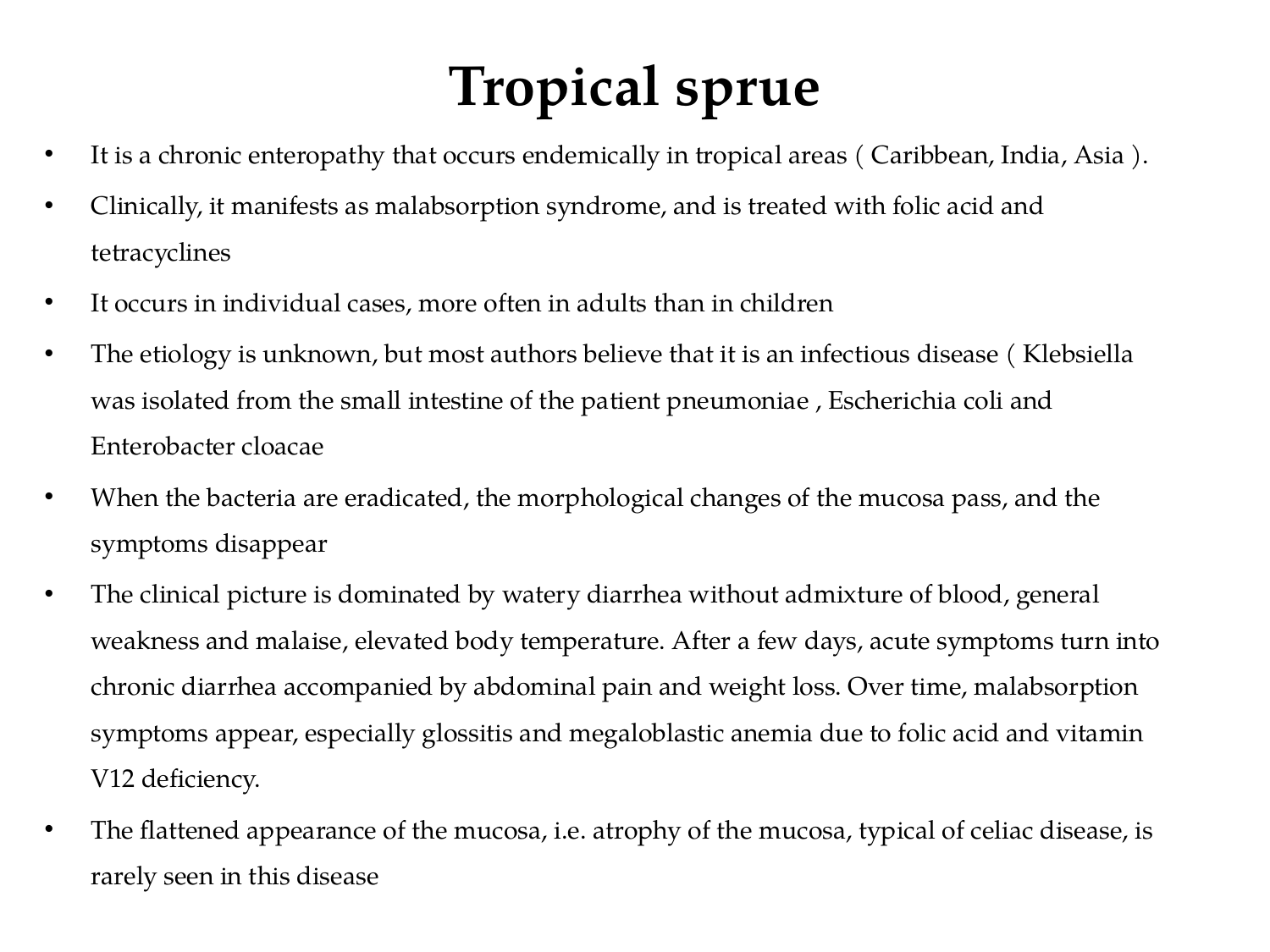

# Tropical sprue
It is a chronic enteropathy that occurs endemically in tropical areas ( Caribbean, India, Asia ).
Clinically, it manifests as malabsorption syndrome, and is treated with folic acid and tetracyclines
It occurs in individual cases, more often in adults than in children
The etiology is unknown, but most authors believe that it is an infectious disease ( Klebsiella was isolated from the small intestine of the patient pneumoniae , Escherichia coli and Enterobacter cloacae
When the bacteria are eradicated, the morphological changes of the mucosa pass, and the symptoms disappear
The clinical picture is dominated by watery diarrhea without admixture of blood, general weakness and malaise, elevated body temperature. After a few days, acute symptoms turn into chronic diarrhea accompanied by abdominal pain and weight loss. Over time, malabsorption symptoms appear, especially glossitis and megaloblastic anemia due to folic acid and vitamin V12 deficiency.
The flattened appearance of the mucosa, i.e. atrophy of the mucosa, typical of celiac disease, is rarely seen in this disease